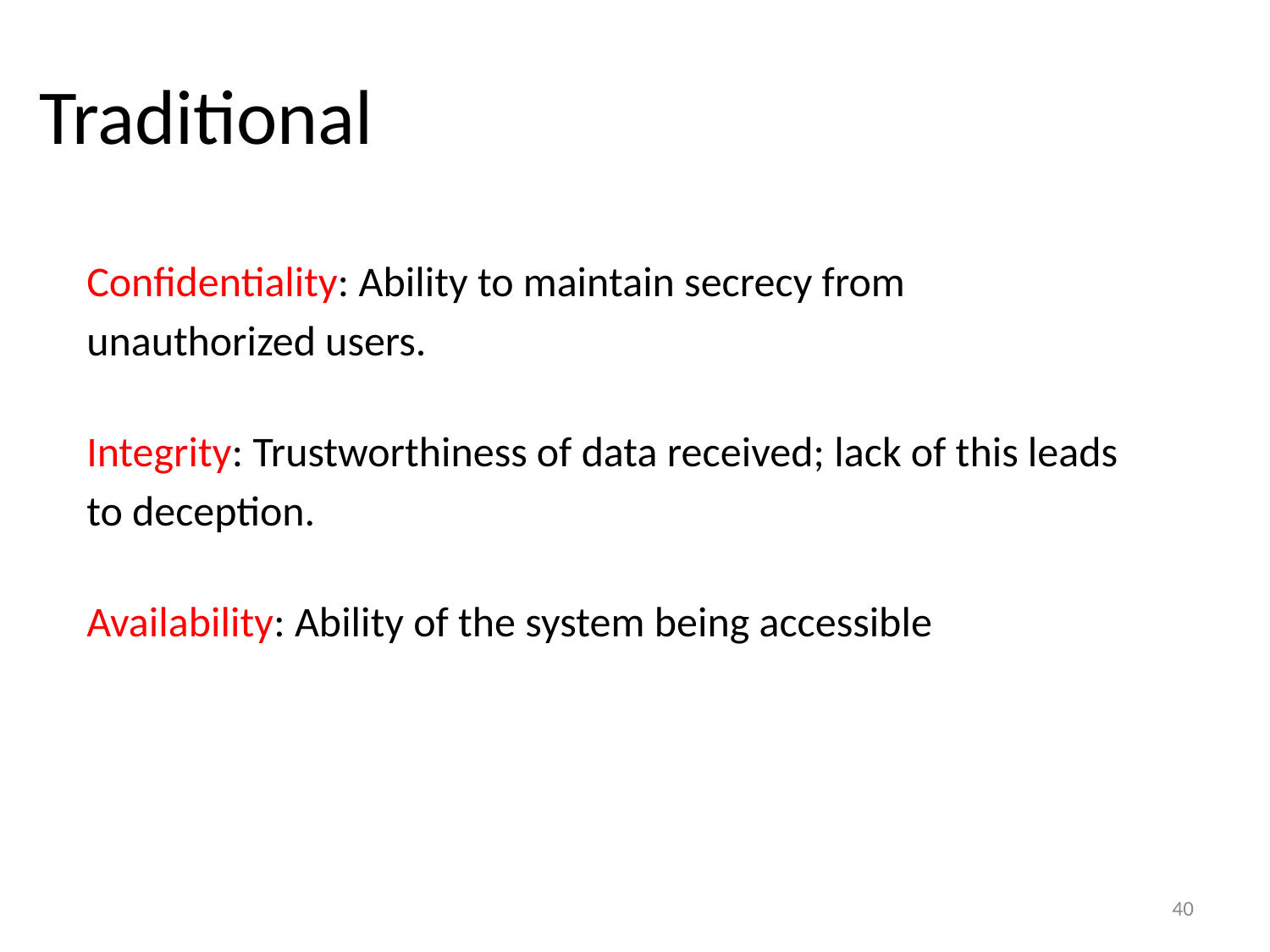

# Traditional
Confidentiality: Ability to maintain secrecy from unauthorized users.
Integrity: Trustworthiness of data received; lack of this leads to deception.
Availability: Ability of the system being accessible
40